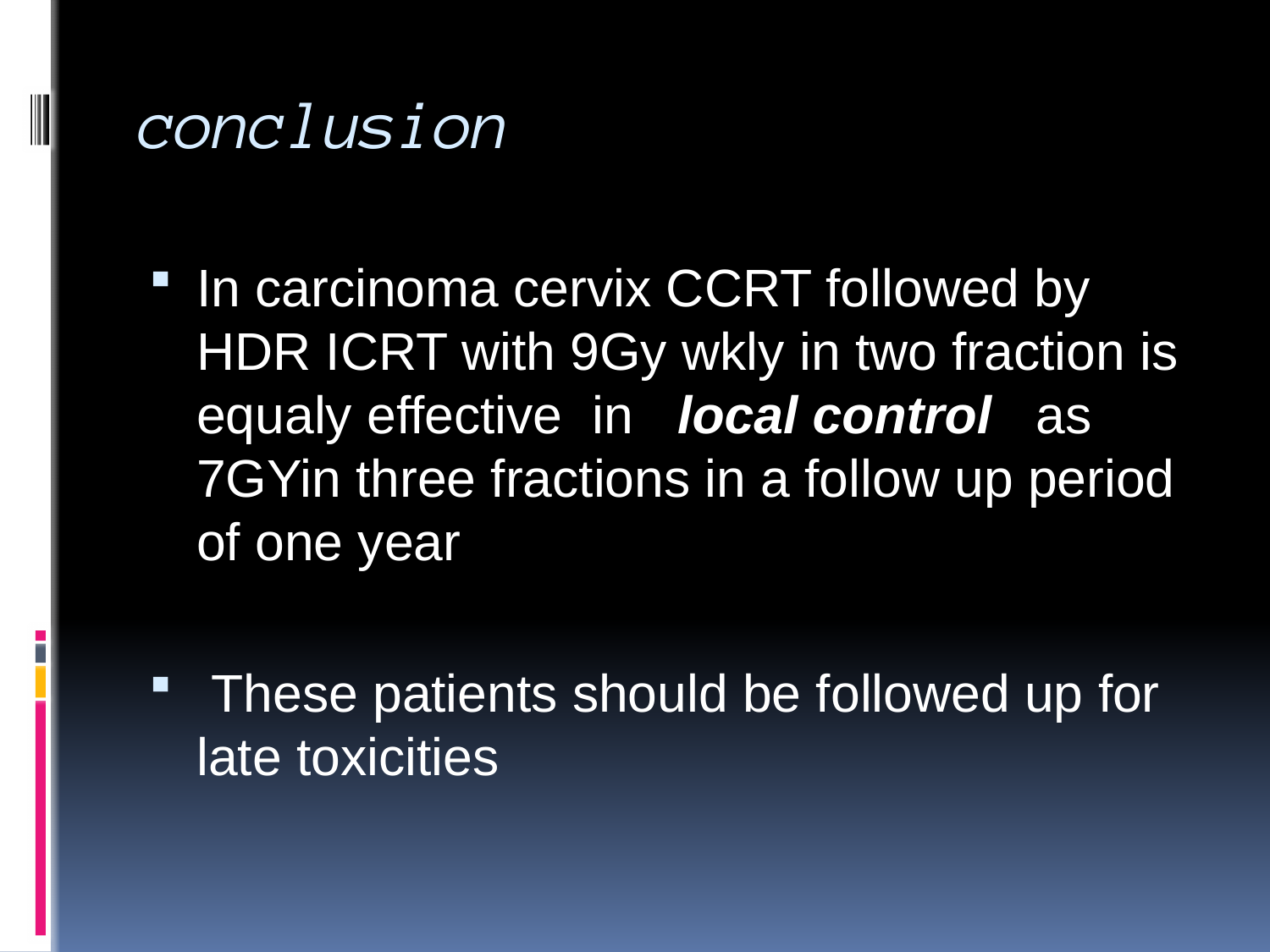

# conclusion
In carcinoma cervix CCRT followed by HDR ICRT with 9Gy wkly in two fraction is equaly effective  in   local control   as 7GYin three fractions in a follow up period of one year

 These patients should be followed up for late toxicities